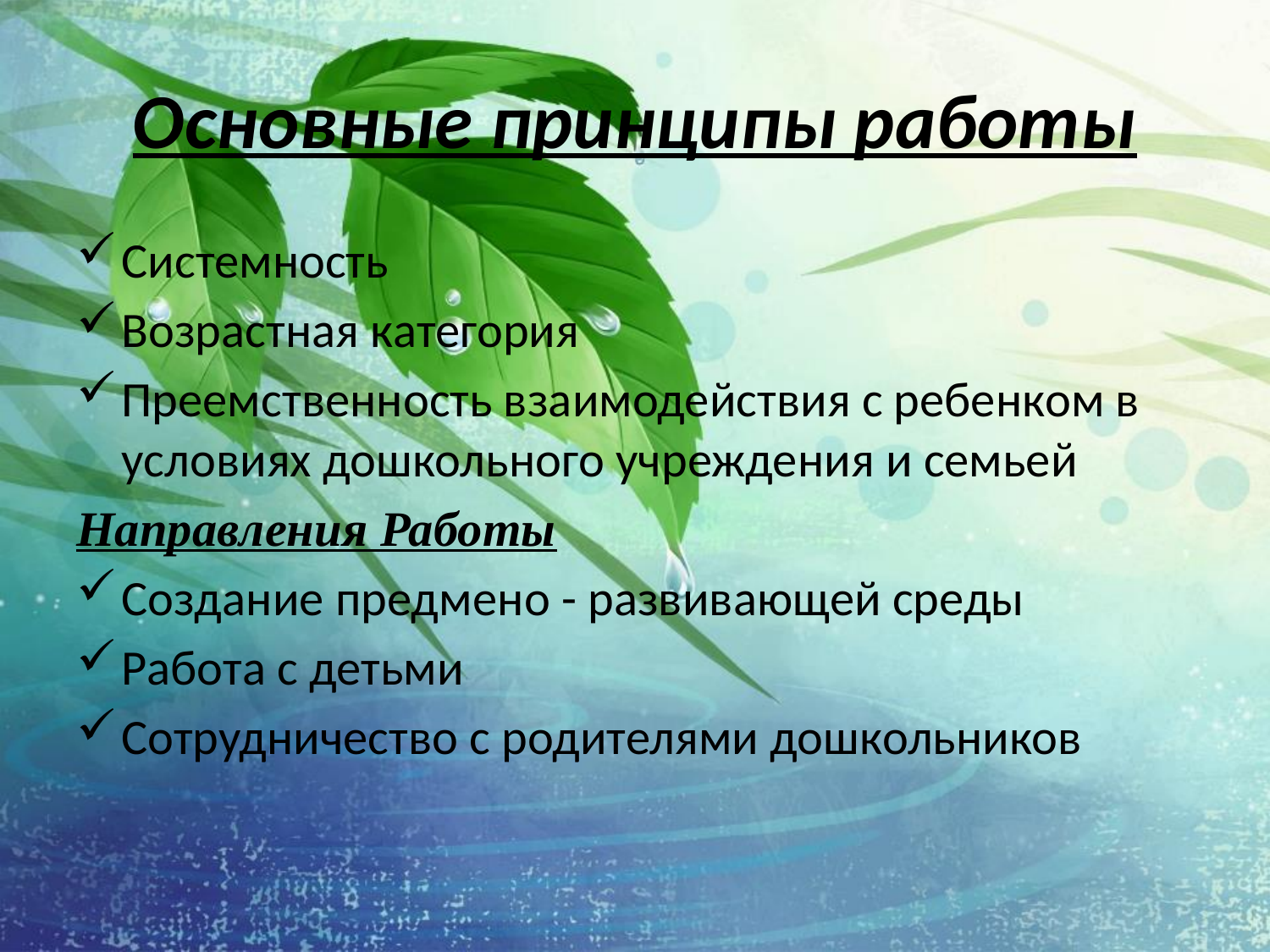

# Основные принципы работы
Системность
Возрастная категория
Преемственность взаимодействия с ребенком в условиях дошкольного учреждения и семьей
Направления Работы
Создание предмено - развивающей среды
Работа с детьми
Сотрудничество с родителями дошкольников